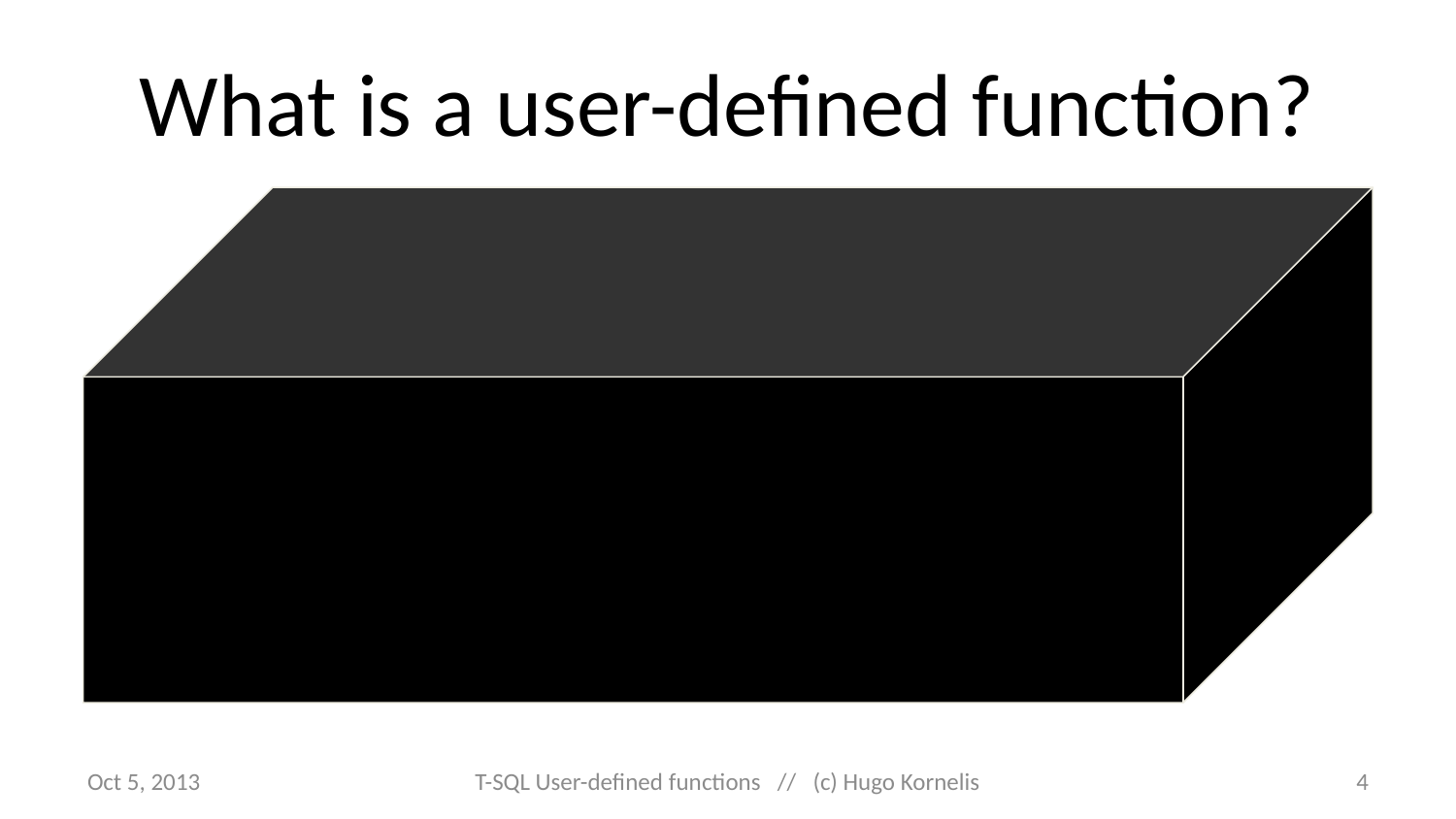

# What is a user-defined function?

Oct 5, 2013
T-SQL User-defined functions   //   (c) Hugo Kornelis
4